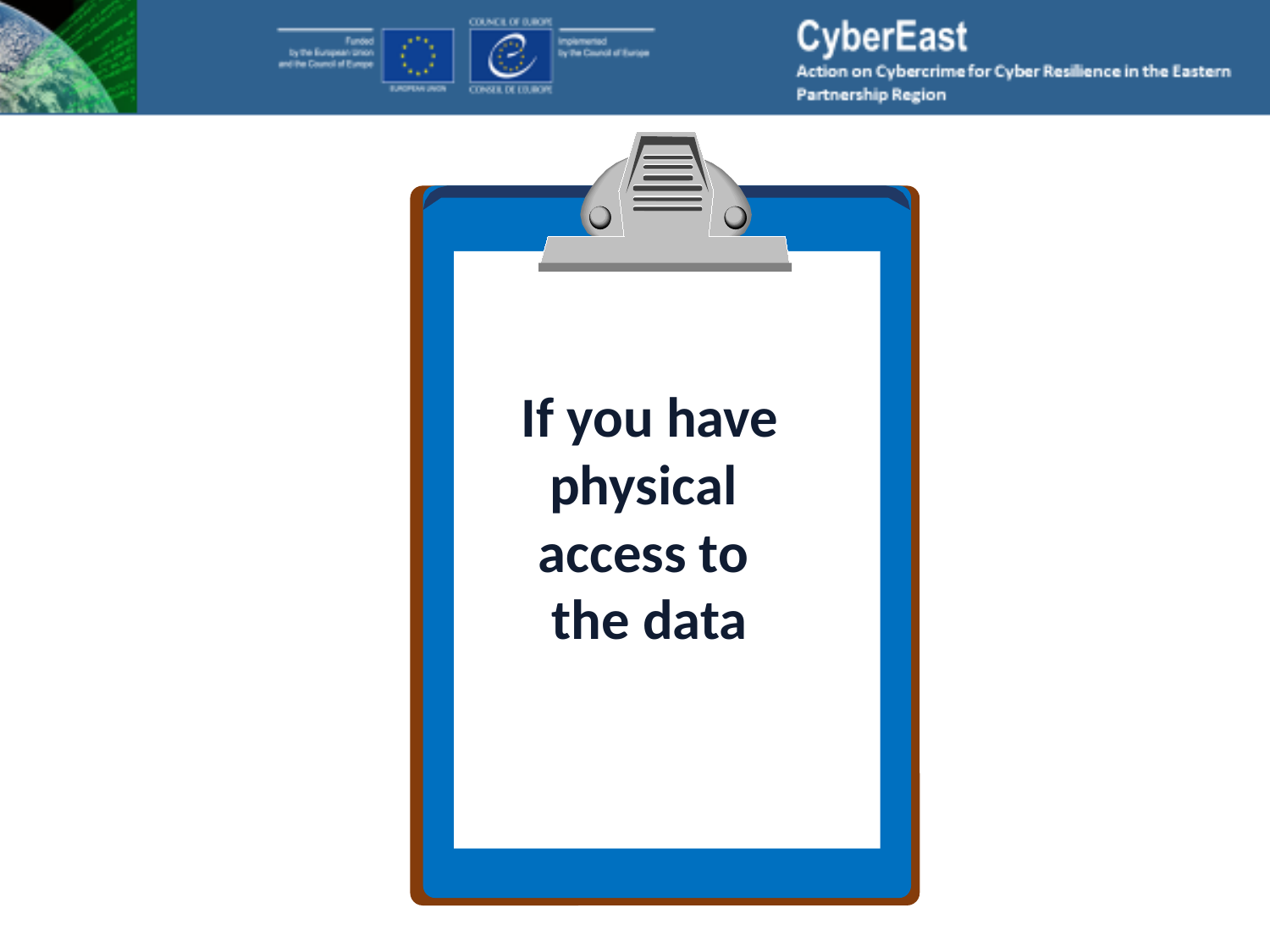

If you have
physical
access to
the data